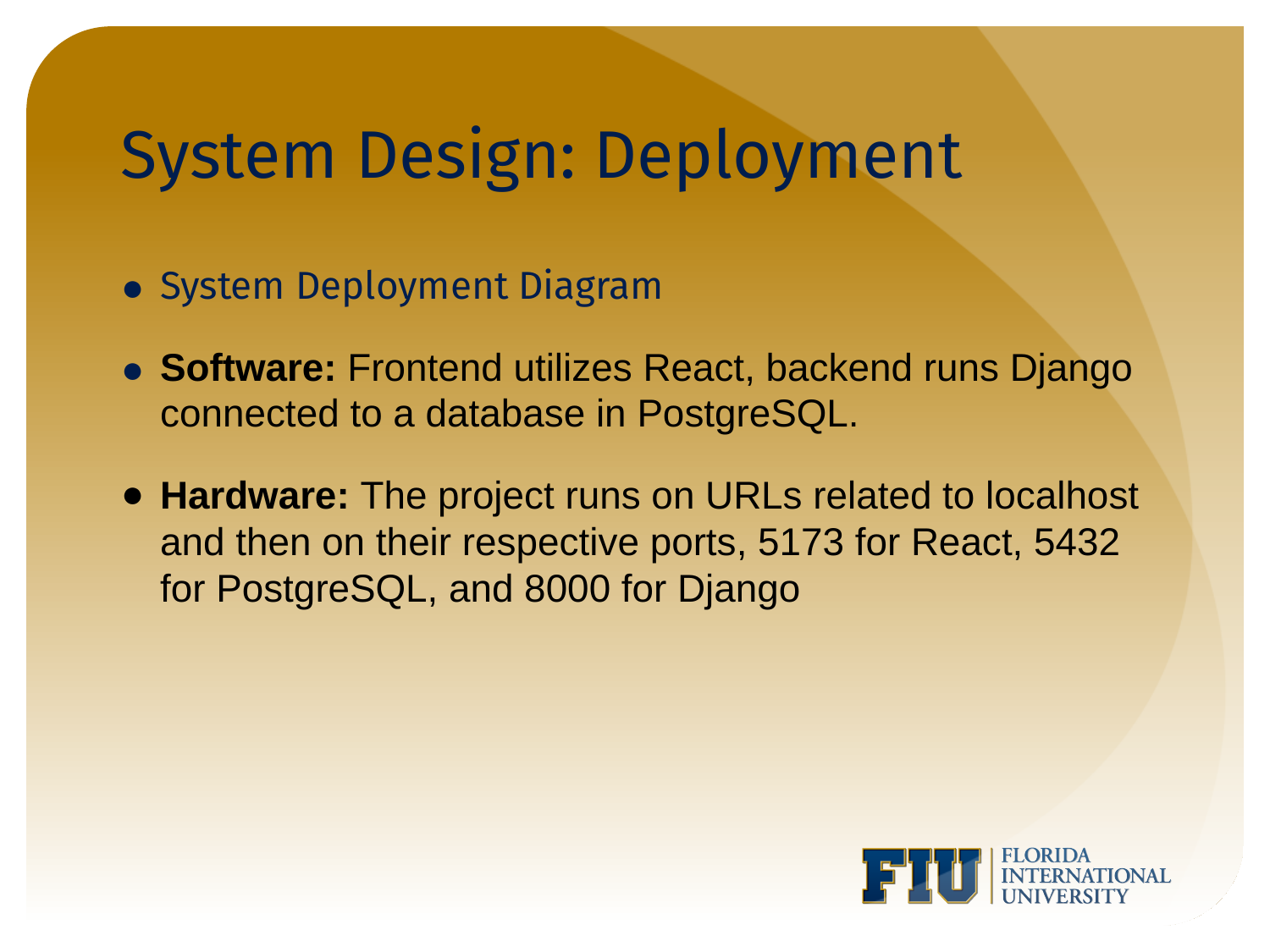

# System Design: Deployment
System Deployment Diagram
Software: Frontend utilizes React, backend runs Django connected to a database in PostgreSQL.
Hardware: The project runs on URLs related to localhost and then on their respective ports, 5173 for React, 5432 for PostgreSQL, and 8000 for Django